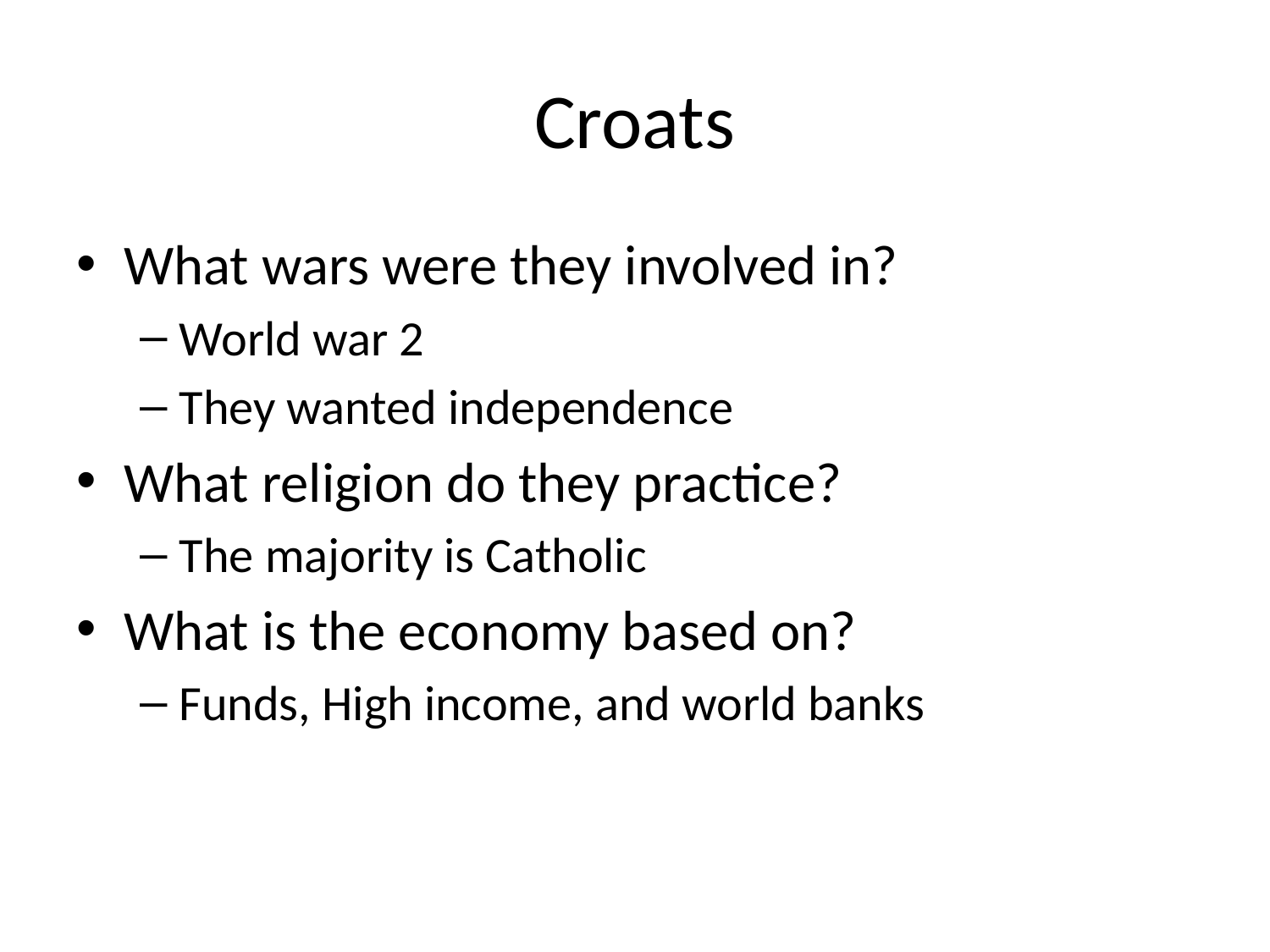

# Croats
What wars were they involved in?
World war 2
They wanted independence
What religion do they practice?
The majority is Catholic
What is the economy based on?
Funds, High income, and world banks